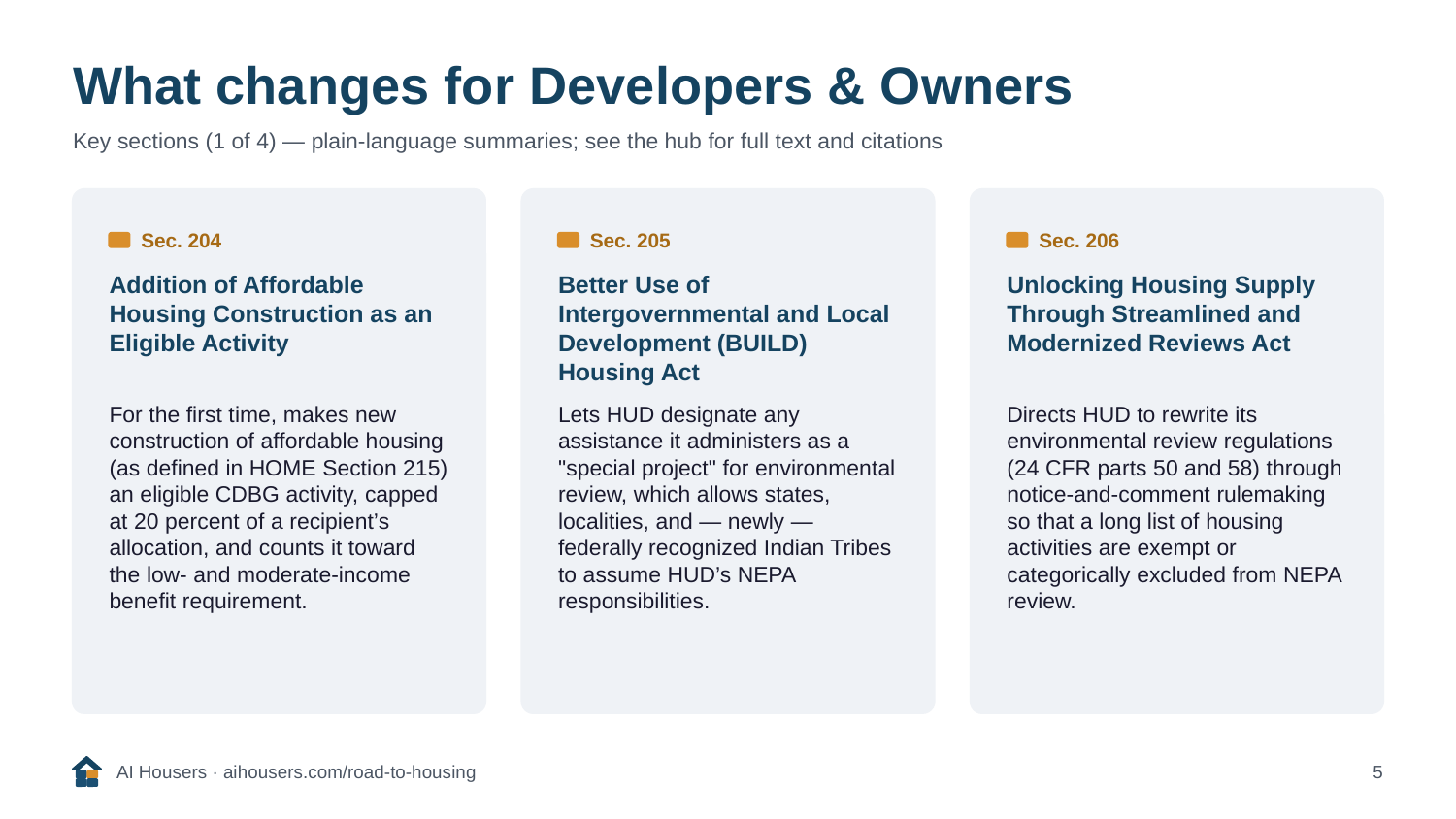

What changes for Developers & Owners
Key sections (1 of 4) — plain-language summaries; see the hub for full text and citations

Sec. 204
Sec. 205
Sec. 206

Addition of Affordable Housing Construction as an Eligible Activity
Better Use of Intergovernmental and Local Development (BUILD) Housing Act
Unlocking Housing Supply Through Streamlined and Modernized Reviews Act
For the first time, makes new construction of affordable housing (as defined in HOME Section 215) an eligible CDBG activity, capped at 20 percent of a recipient’s allocation, and counts it toward the low- and moderate-income benefit requirement.
Lets HUD designate any assistance it administers as a "special project" for environmental review, which allows states, localities, and — newly — federally recognized Indian Tribes to assume HUD’s NEPA responsibilities.
Directs HUD to rewrite its environmental review regulations (24 CFR parts 50 and 58) through notice-and-comment rulemaking so that a long list of housing activities are exempt or categorically excluded from NEPA review.
AI Housers · aihousers.com/road-to-housing
5